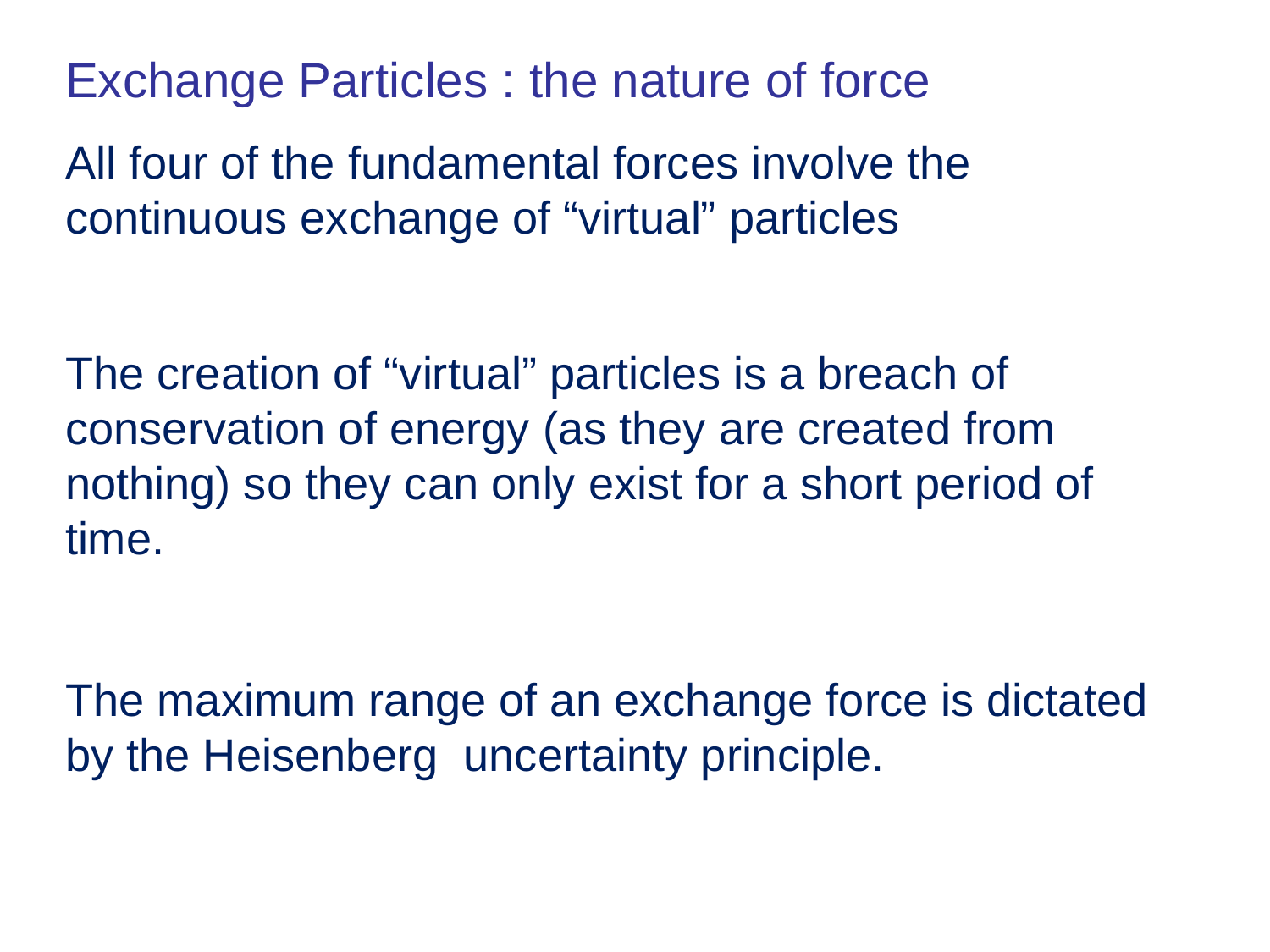

Exchange Particles : the nature of force
All four of the fundamental forces involve the continuous exchange of “virtual” particles

The creation of “virtual” particles is a breach of conservation of energy (as they are created from nothing) so they can only exist for a short period of time.

The maximum range of an exchange force is dictated by the Heisenberg  uncertainty principle.

.